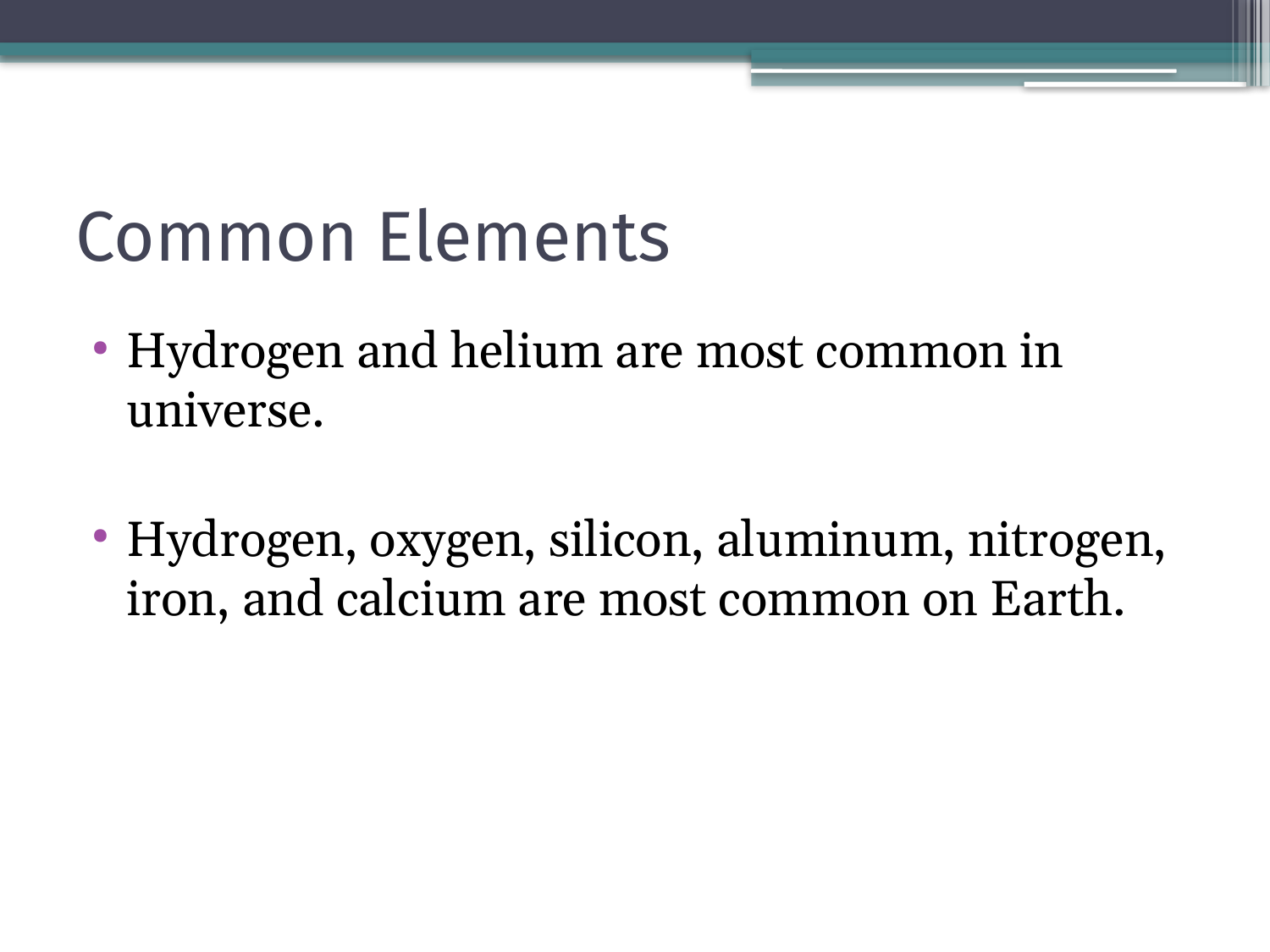

# Common Elements
Hydrogen and helium are most common in universe.

Hydrogen, oxygen, silicon, aluminum, nitrogen, iron, and calcium are most common on Earth.